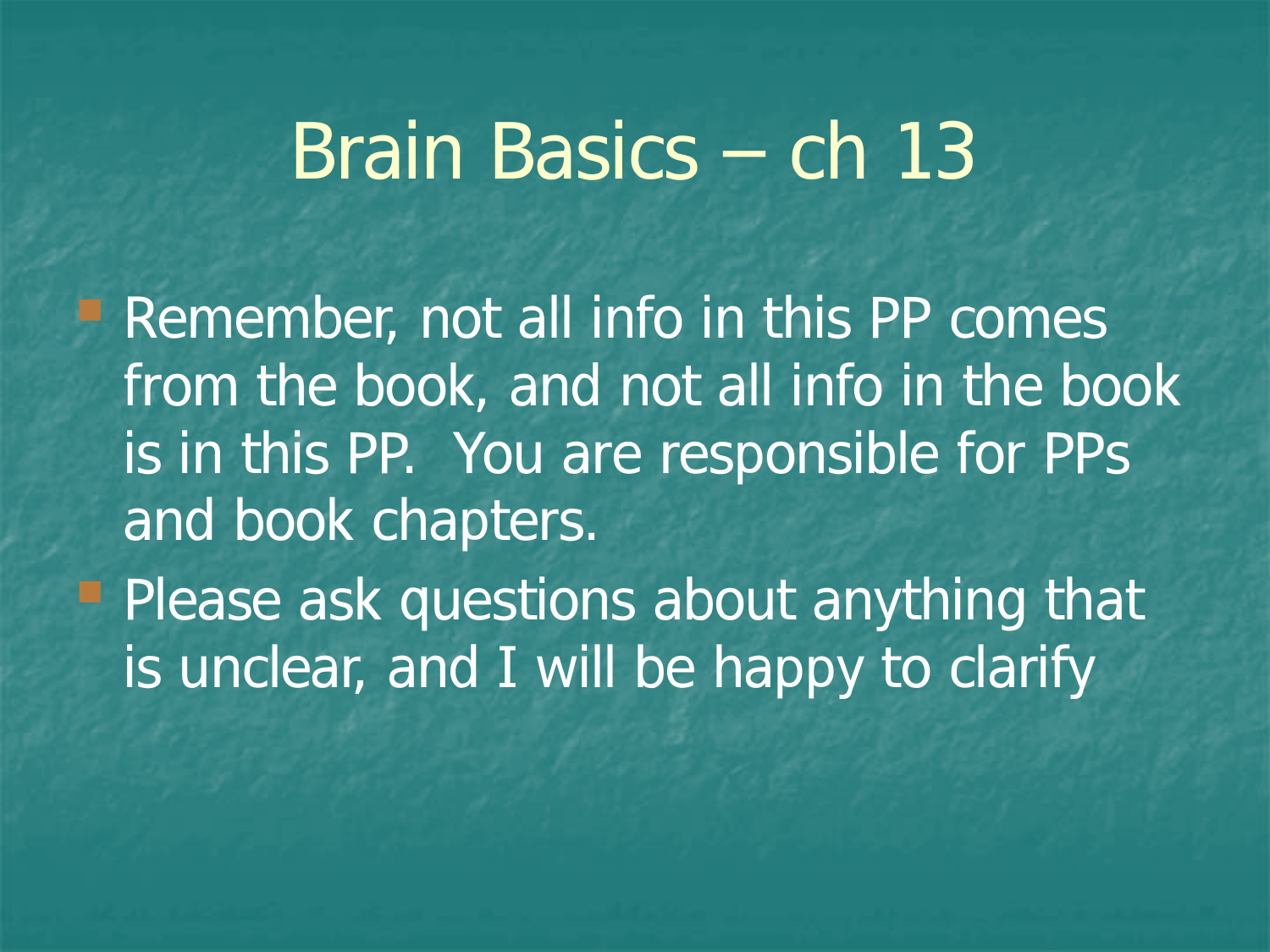

# Brain Basics – ch 13
Remember, not all info in this PP comes from the book, and not all info in the book is in this PP.  You are responsible for PPs and book chapters.
Please ask questions about anything that is unclear, and I will be happy to clarify